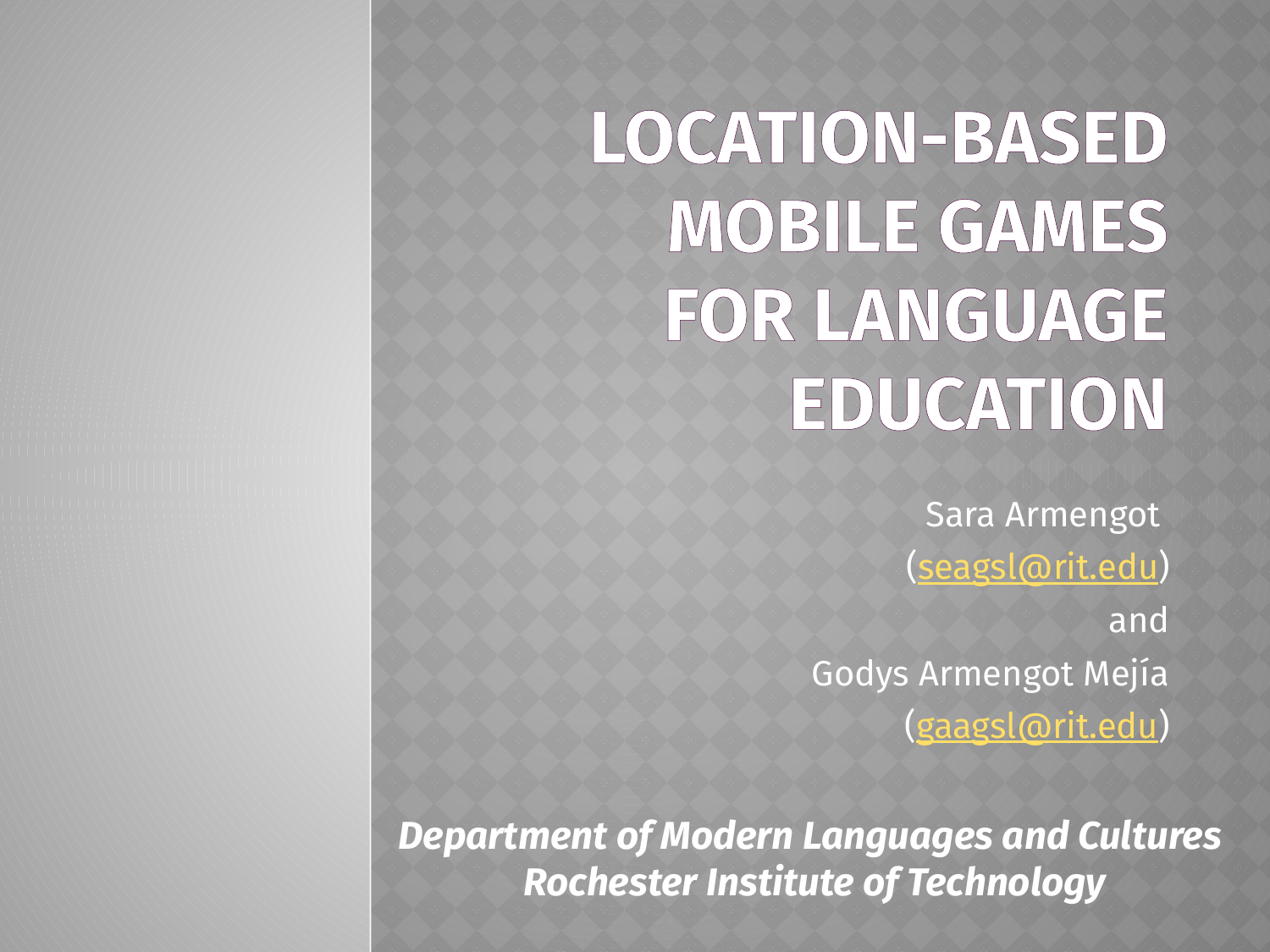

# Location-Based Mobile Games for Language Education
Sara Armengot
(seagsl@rit.edu)
and
Godys Armengot Mejía
(gaagsl@rit.edu)

Department of Modern Languages and Cultures
Rochester Institute of Technology